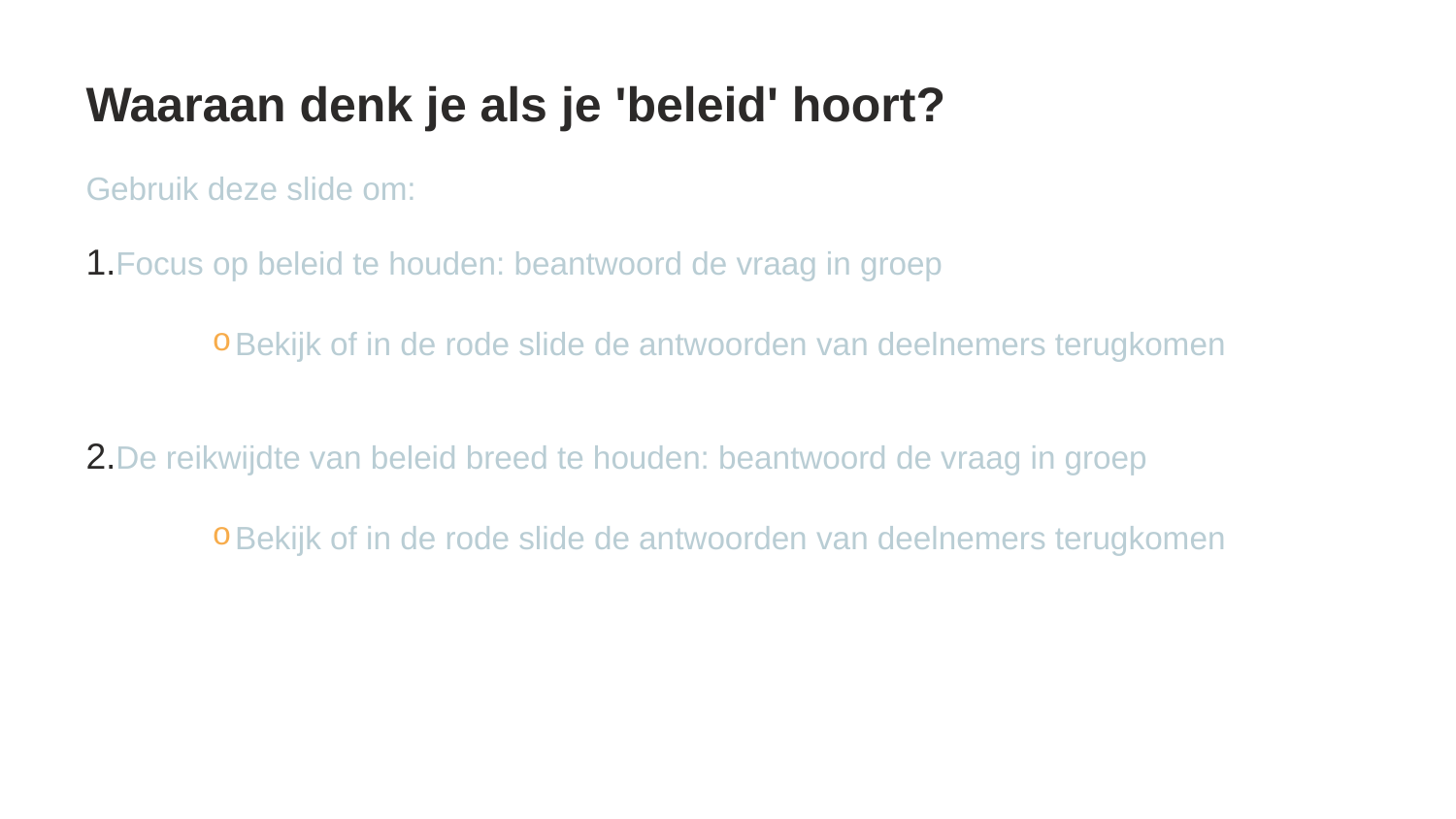

# Waaraan denk je als je 'beleid' hoort?
Gebruik deze slide om:
Focus op beleid te houden: beantwoord de vraag in groep
Bekijk of in de rode slide de antwoorden van deelnemers terugkomen

De reikwijdte van beleid breed te houden: beantwoord de vraag in groep
Bekijk of in de rode slide de antwoorden van deelnemers terugkomen

3/11/2025